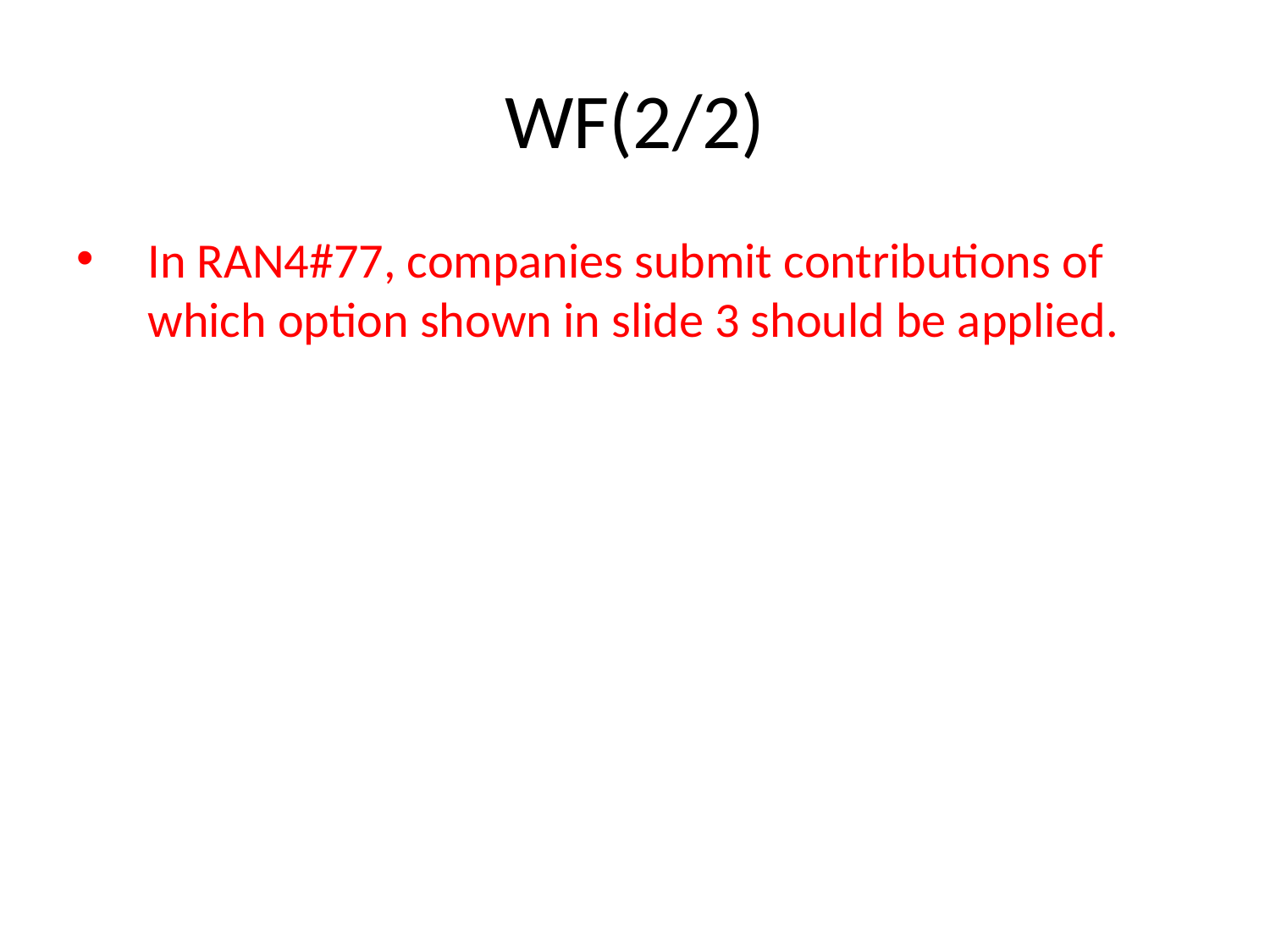

# WF(2/2)
In RAN4#77, companies submit contributions of which option shown in slide 3 should be applied.